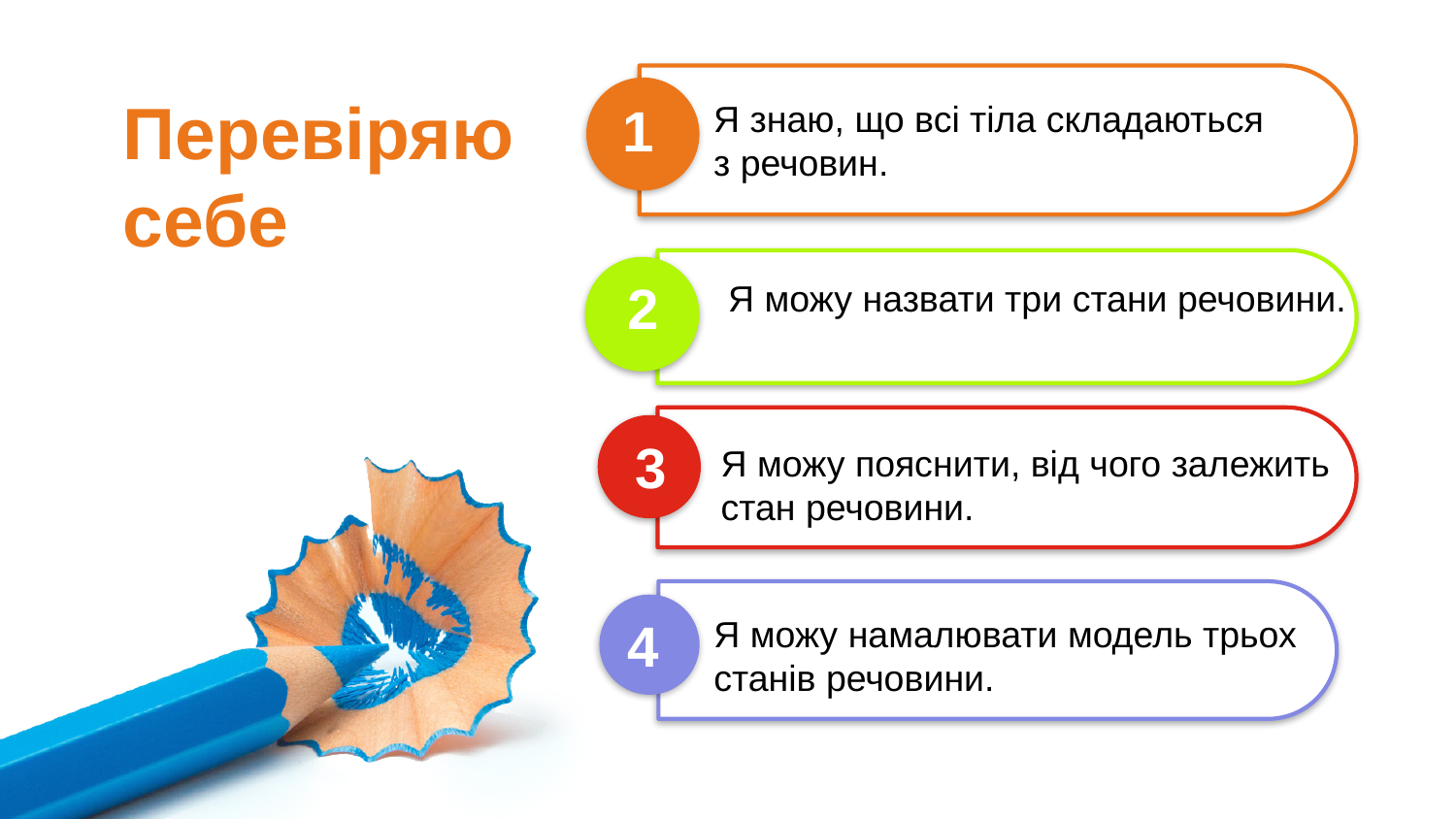

Перевіряю себе

1
Я знаю, що всі тіла складаються
з речовин.

2
Я можу назвати три стани речовини.

3
Я можу пояснити, від чого залежить
стан речовини.

4
Я можу намалювати модель трьох
станів речовини.